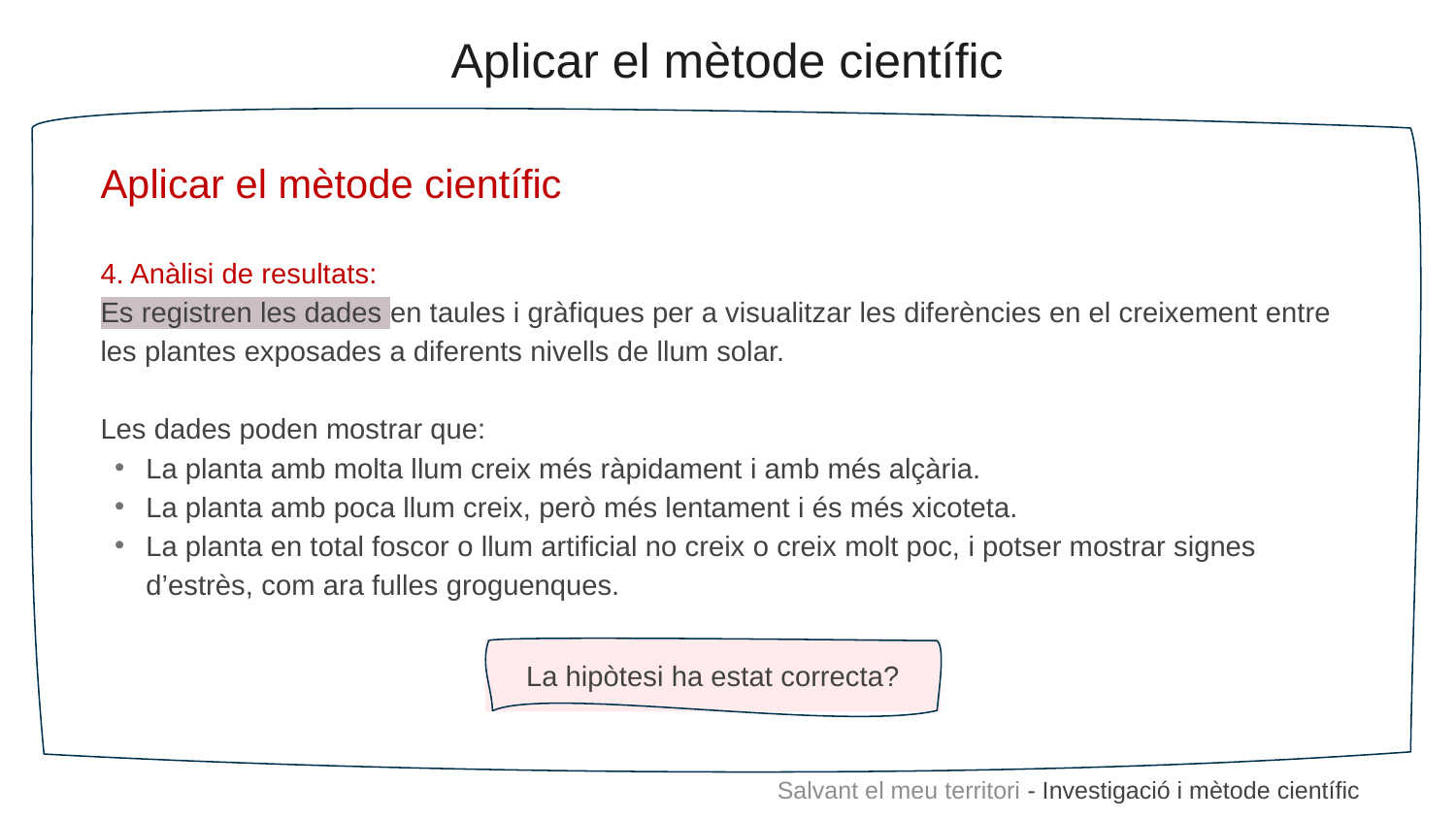

Aplicar el mètode científic

Aplicar el mètode científic

4. Anàlisi de resultats:
Es registren les dades en taules i gràfiques per a visualitzar les diferències en el creixement entre
les plantes exposades a diferents nivells de llum solar.

Les dades poden mostrar que:
La planta amb molta llum creix més ràpidament i amb més alçària.
La planta amb poca llum creix, però més lentament i és més xicoteta.
La planta en total foscor o llum artificial no creix o creix molt poc, i potser mostrar signes d’estrès, com ara fulles groguenques.

La hipòtesi ha estat correcta?

Salvant el meu territori - Investigació i mètode científic